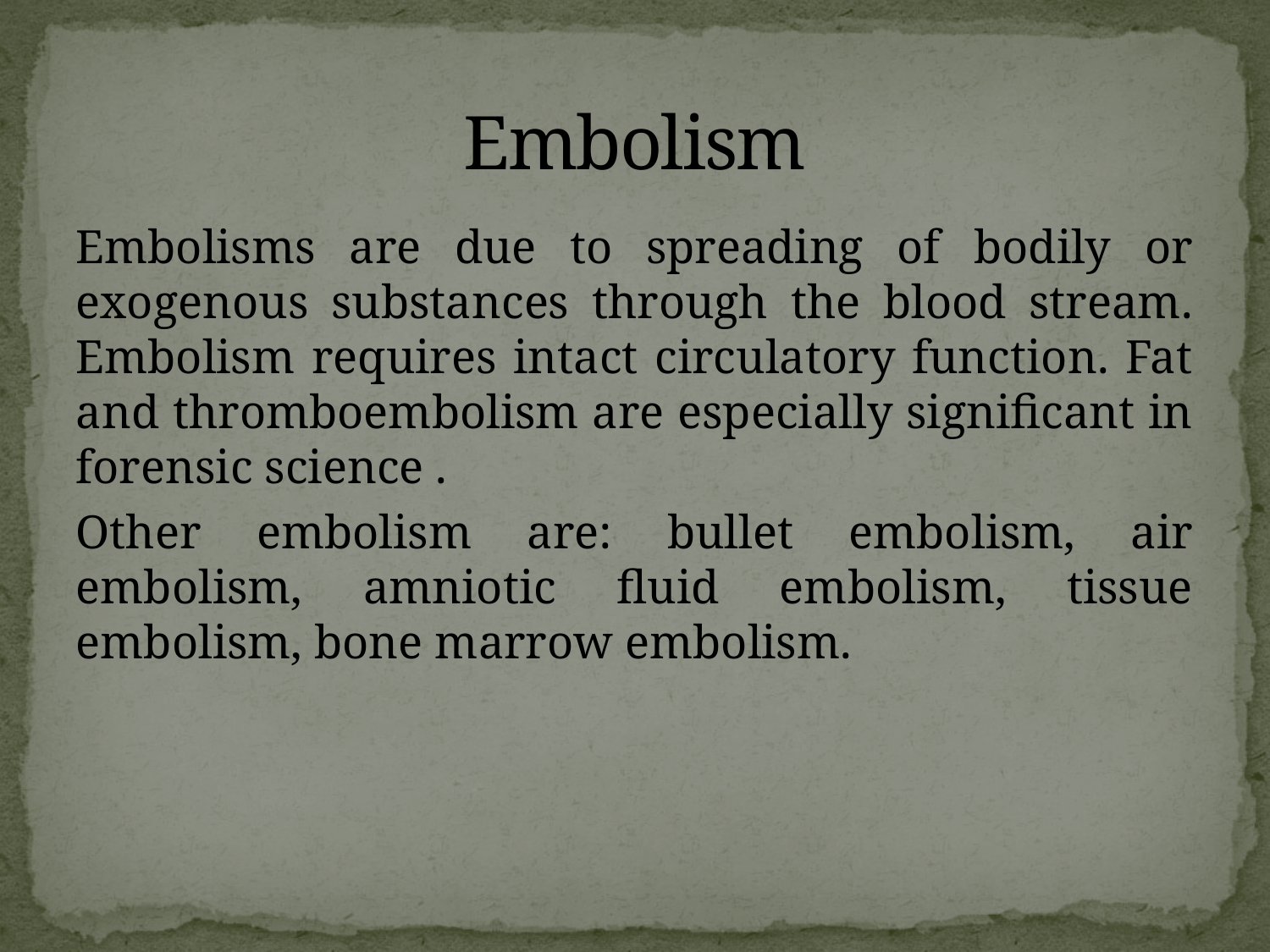

# Embolism
Embolisms are due to spreading of bodily or exogenous substances through the blood stream. Embolism requires intact circulatory function. Fat and thromboembolism are especially significant in forensic science .
Other embolism are: bullet embolism, air embolism, amniotic fluid embolism, tissue embolism, bone marrow embolism.